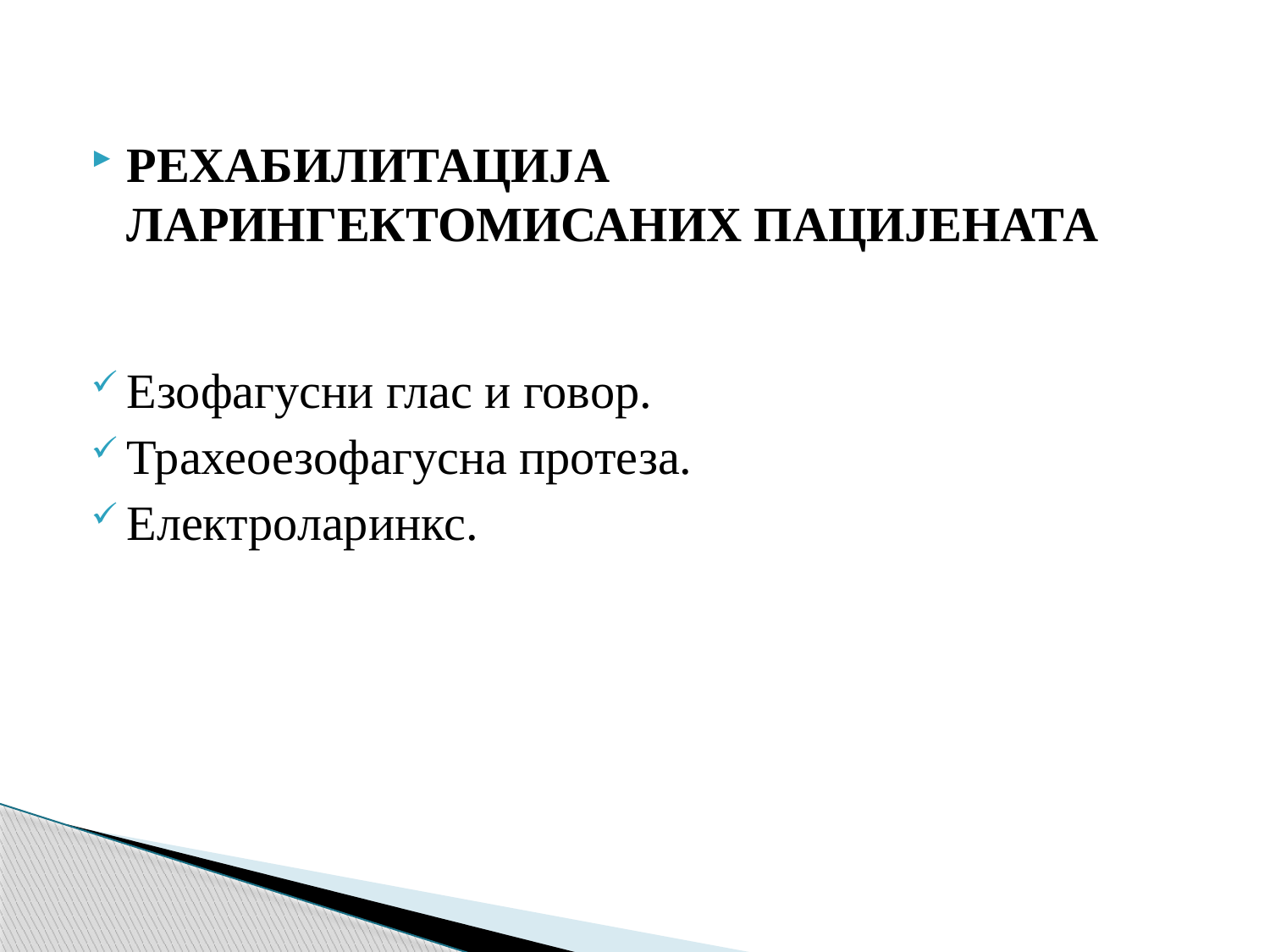

#
РЕХАБИЛИТАЦИЈА ЛАРИНГЕКТОМИСАНИХ ПАЦИЈЕНАТА

Езофагусни глас и говор.
Трахеоезофагусна протеза.
Електроларинкс.